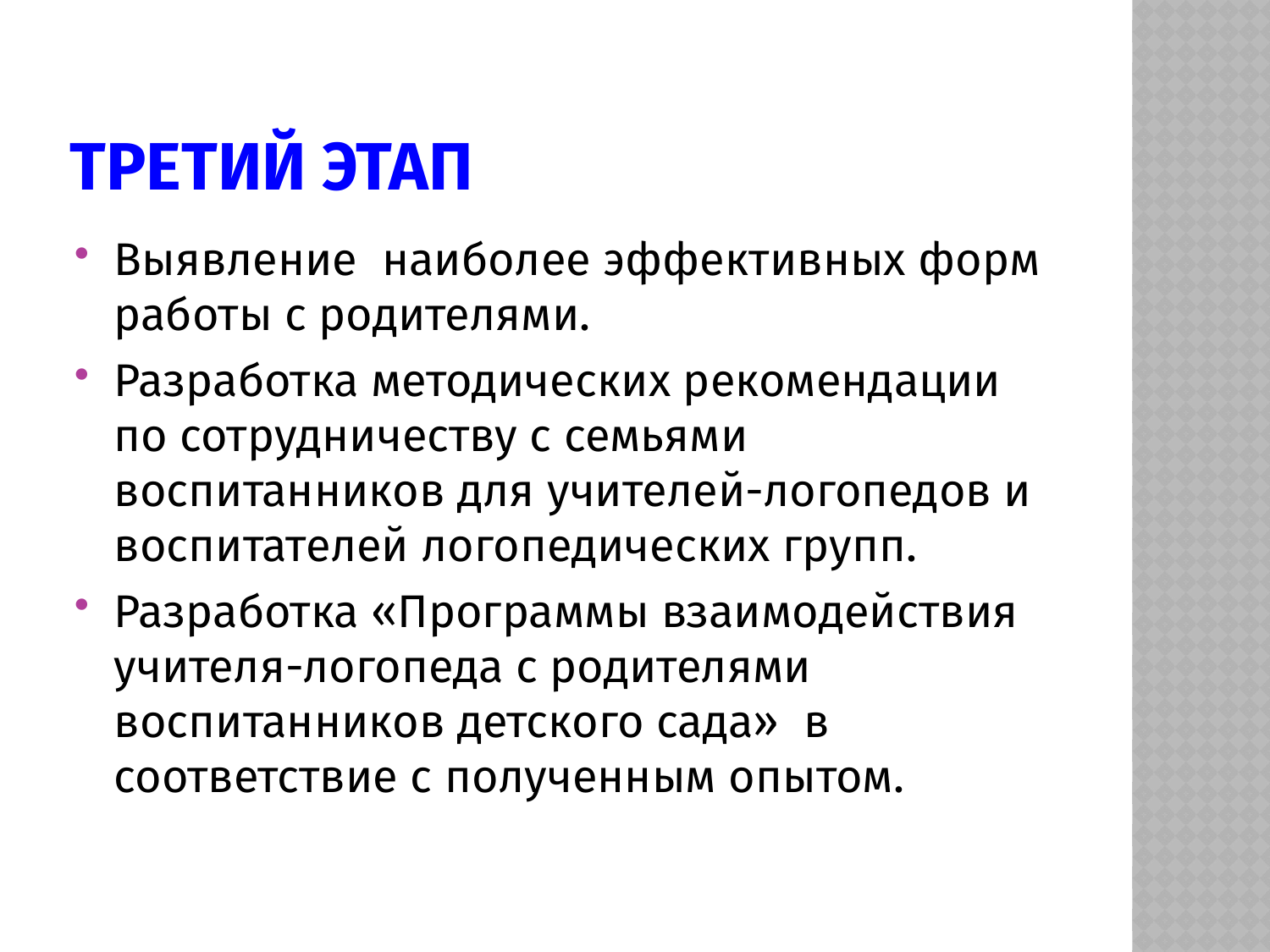

# Третий этап
Выявление  наиболее эффективных форм работы с родителями.
Разработка методических рекомендации по сотрудничеству с семьями воспитанников для учителей-логопедов и воспитателей логопедических групп.
Разработка «Программы взаимодействия учителя-логопеда с родителями воспитанников детского сада»  в соответствие с полученным опытом.